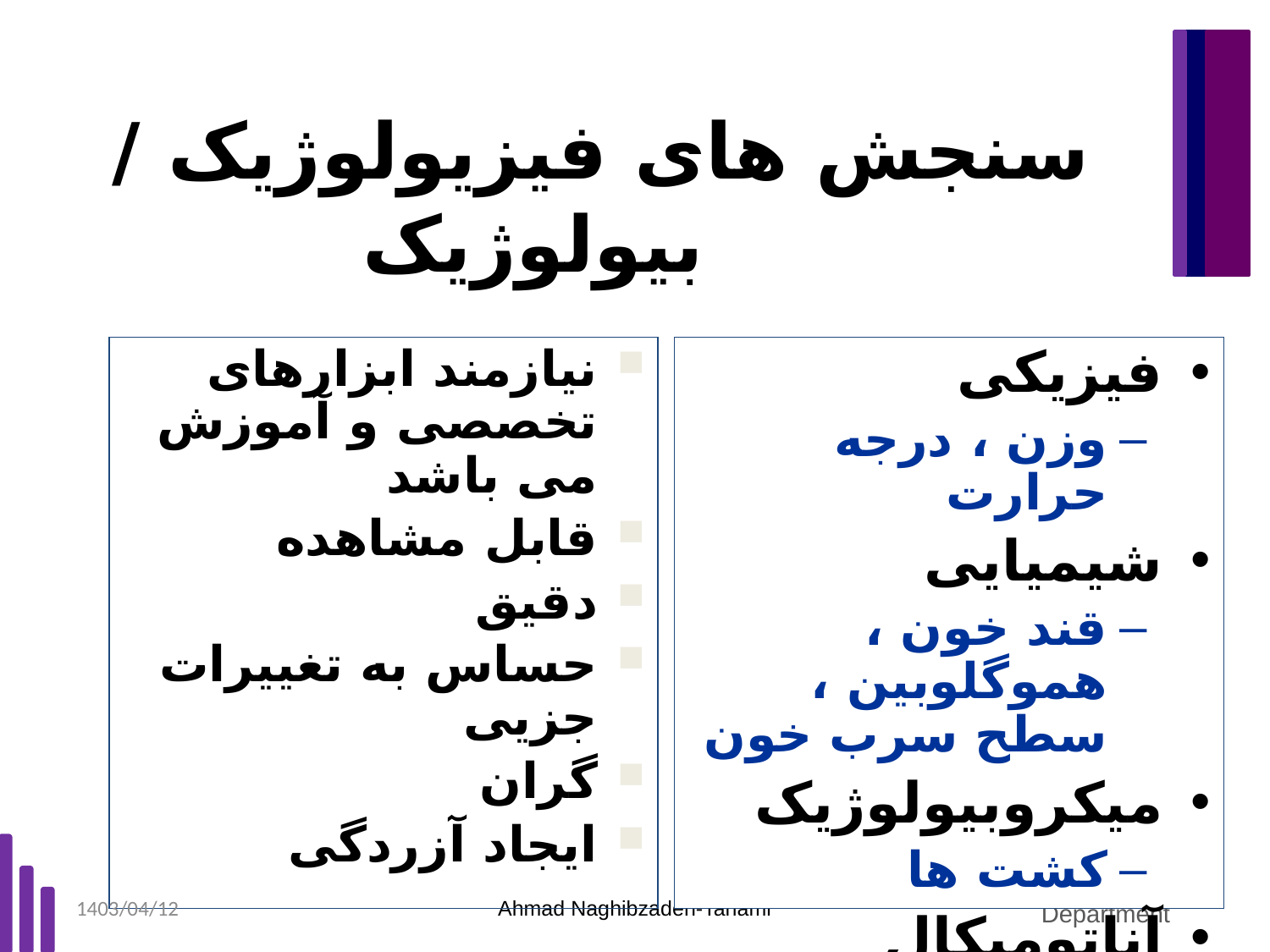

# سنجش های فیزیولوژیک / بیولوژیک
نیازمند ابزارهای تخصصی و آموزش می باشد
قابل مشاهده
دقیق
حساس به تغییرات جزیی
گران
ایجاد آزردگی

فیزیکی
وزن ، درجه حرارت
شیمیایی
قند خون ، هموگلوبین ، سطح سرب خون
میکروبیولوژیک
کشت ها
آناتومیکال
بررسی های رادیولوژی
1403/04/12
Ahmad Naghibzadeh-Tahami